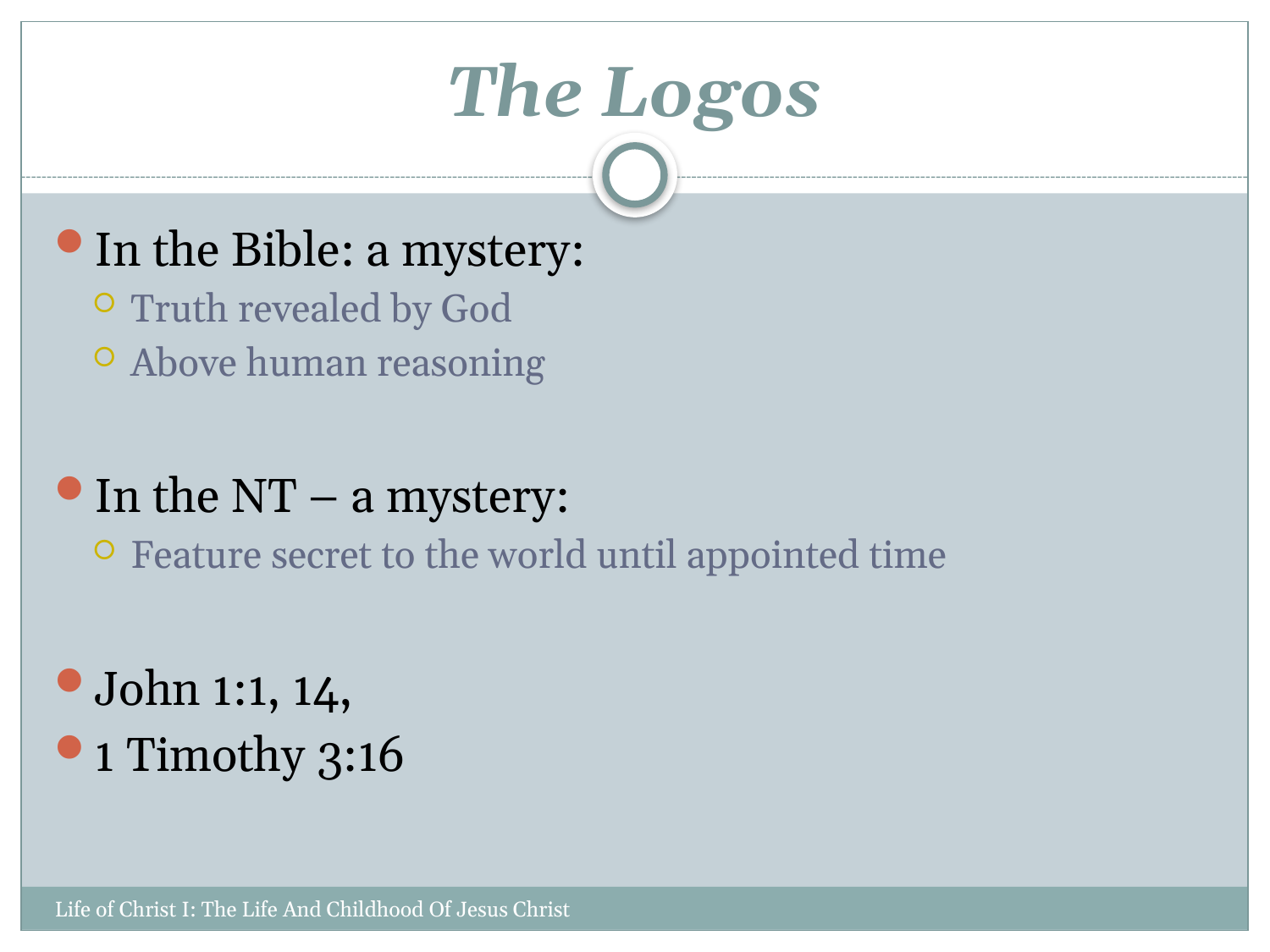

# The Logos
In the Bible: a mystery:
Truth revealed by God
Above human reasoning

In the NT – a mystery:
Feature secret to the world until appointed time

John 1:1, 14,
1 Timothy 3:16

Life of Christ I: The Life And Childhood Of Jesus Christ